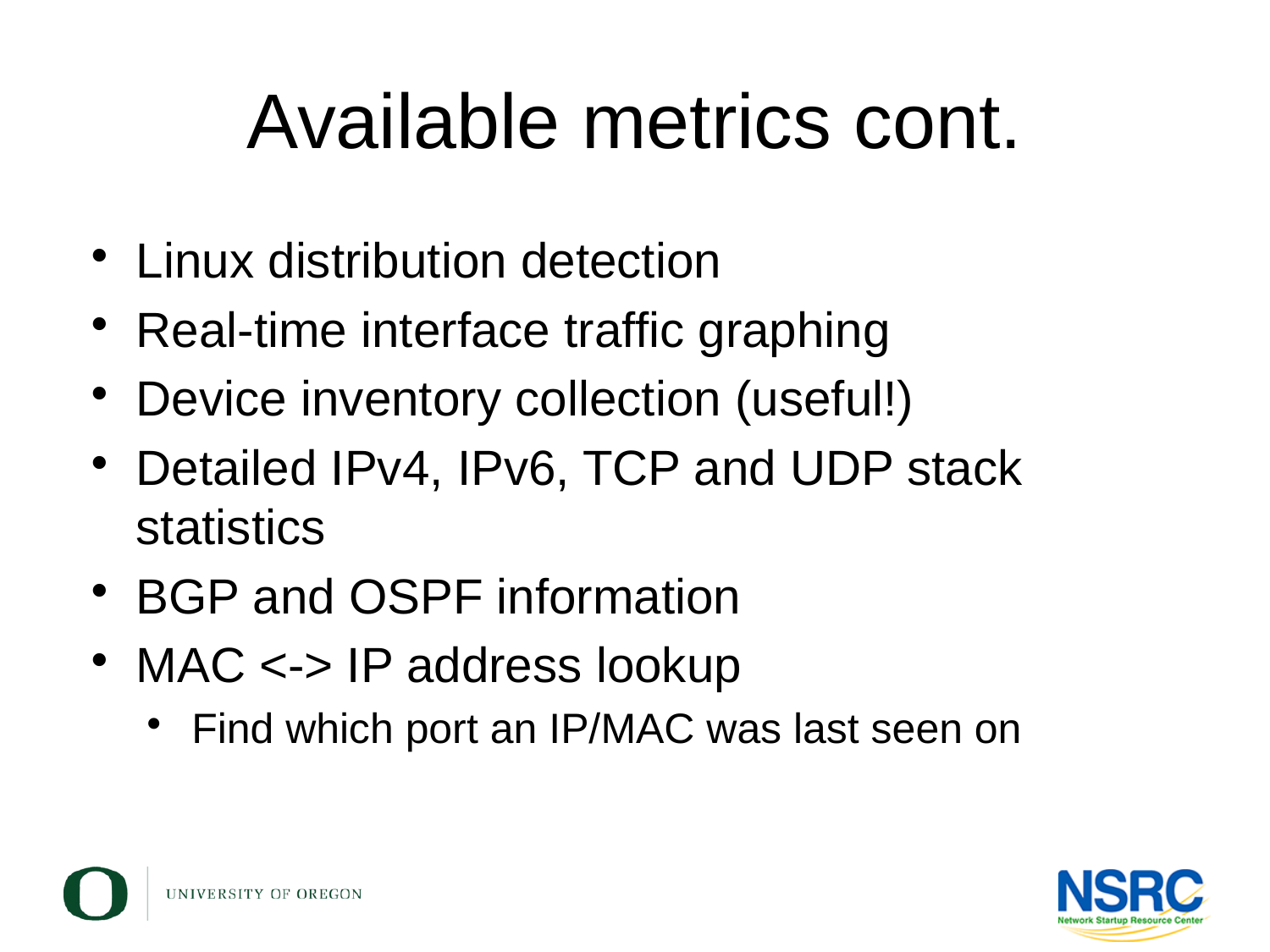

# Available metrics cont.
Linux distribution detection
Real-time interface traffic graphing
Device inventory collection (useful!)
Detailed IPv4, IPv6, TCP and UDP stack statistics
BGP and OSPF information
MAC <-> IP address lookup
Find which port an IP/MAC was last seen on